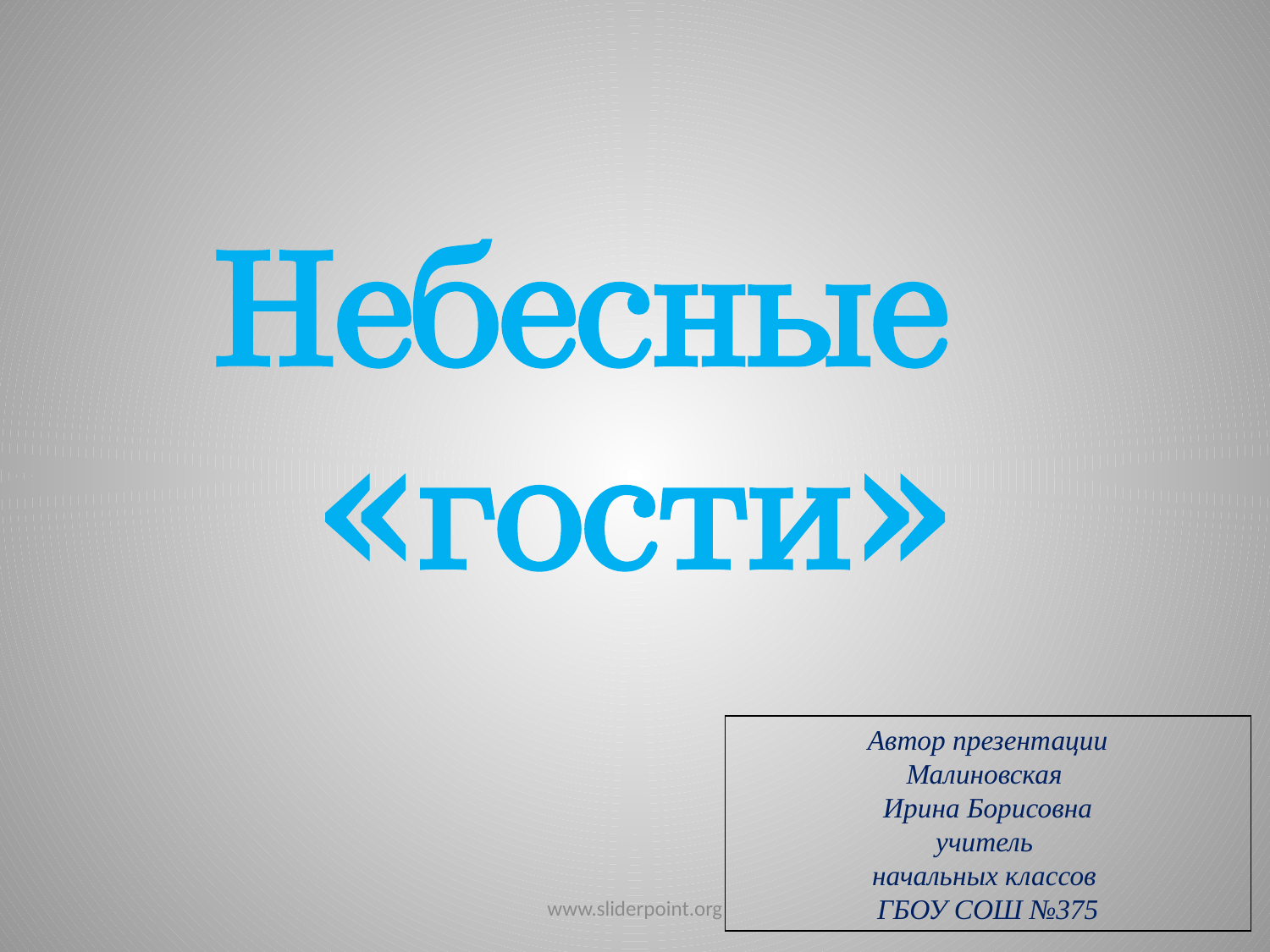

# Небесные   «гости»
Автор презентации
Малиновская
Ирина Борисовна
учитель
начальных классов
ГБОУ СОШ №375
www.sliderpoint.org